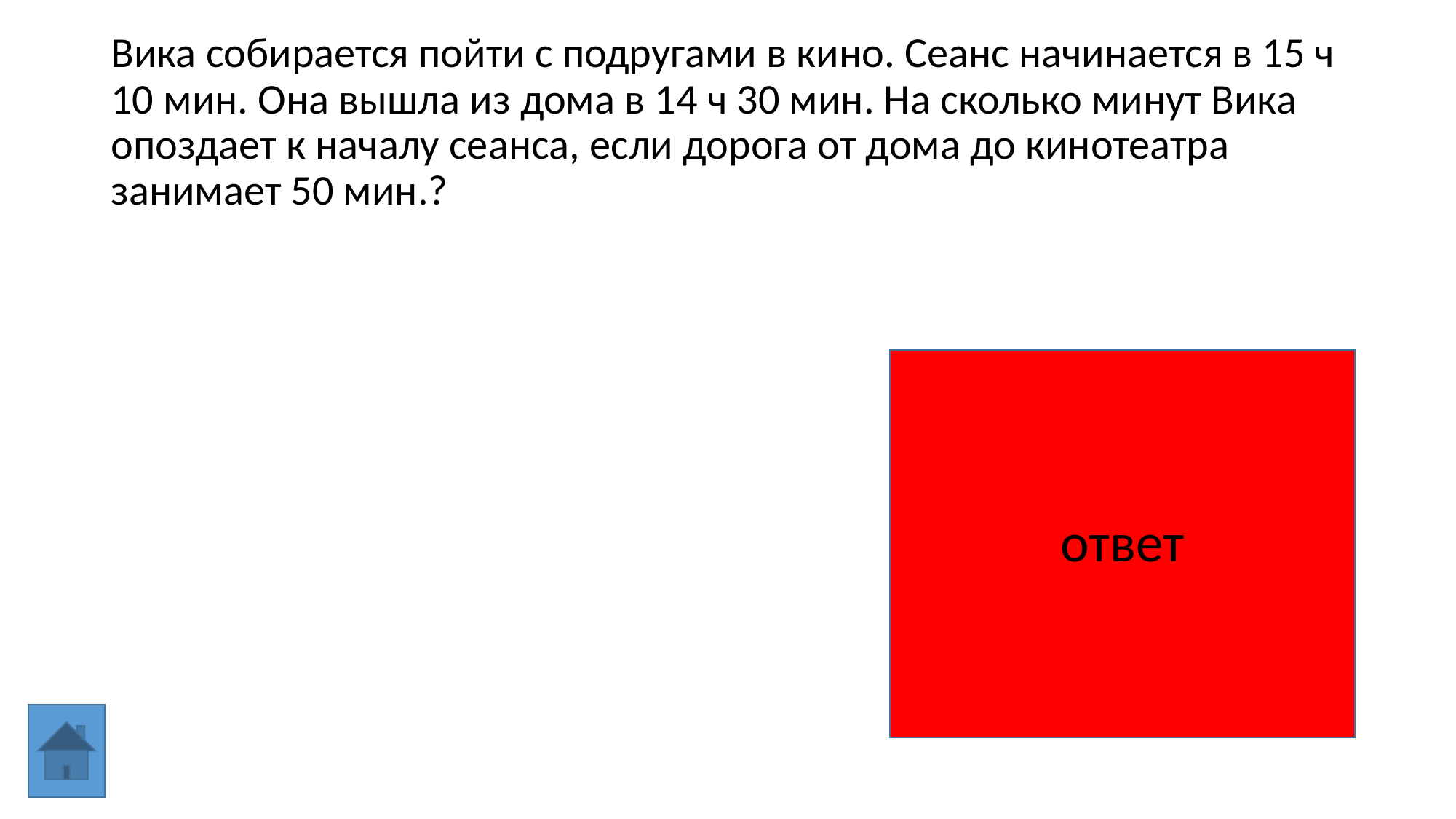

# Вика собирается пойти с подругами в кино. Сеанс начинается в 15 ч 10 мин. Она вышла из дома в 14 ч 30 мин. На сколько минут Вика опоздает к началу сеанса, если дорога от дома до кинотеатра занимает 50 мин.?
ответ